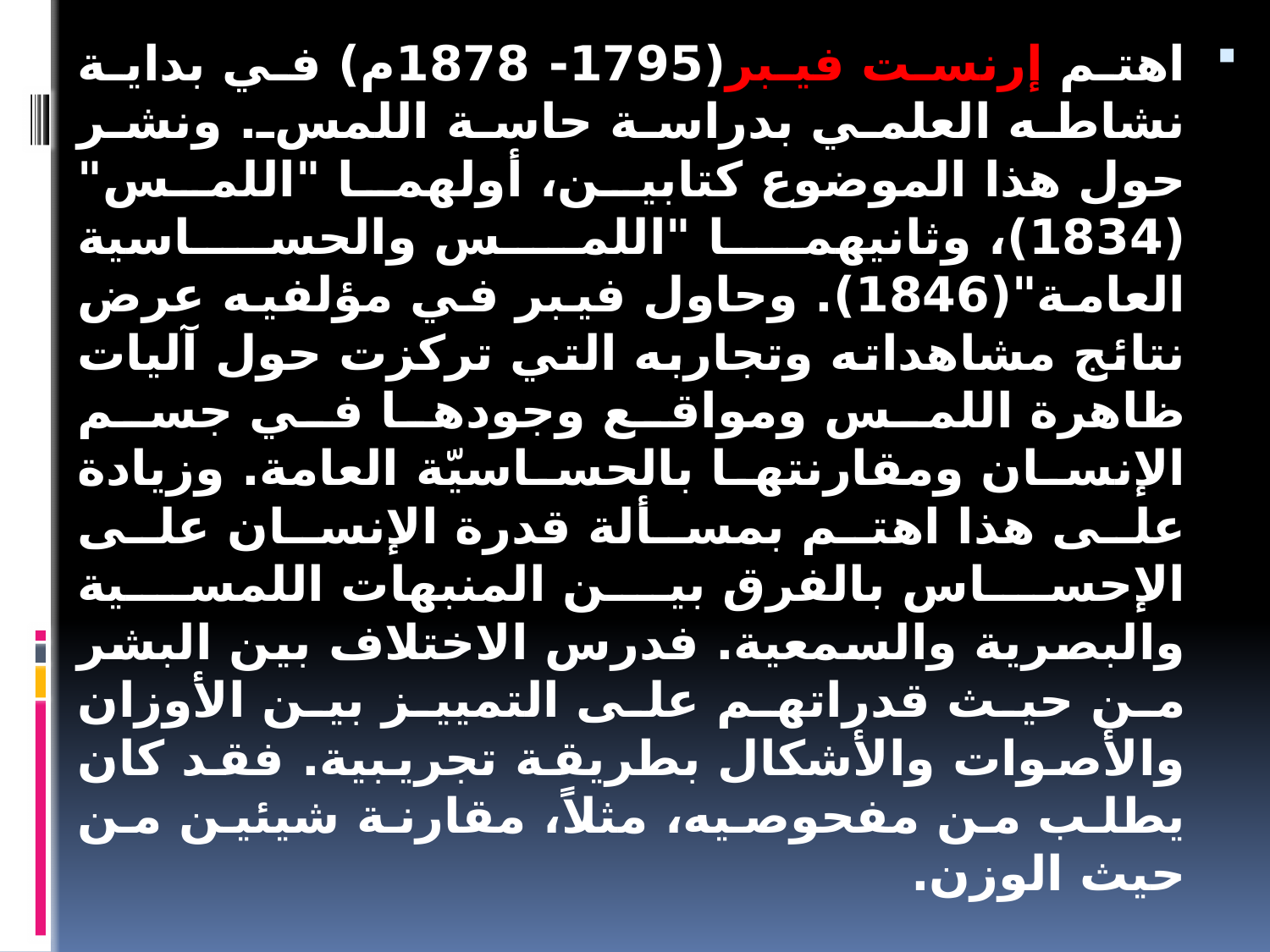

اهتم إرنست فيبر(1795-1878م) في بداية نشاطه العلمي بدراسة حاسة اللمس. ونشر حول هذا الموضوع كتابين، أولهما "اللمس" (1834)، وثانيهما "اللمس والحساسية العامة"(1846). وحاول فيبر في مؤلفيه عرض نتائج مشاهداته وتجاربه التي تركزت حول آليات ظاهرة اللمس ومواقع وجودها في جسم الإنسان ومقارنتها بالحساسيّة العامة. وزيادة على هذا اهتم بمسألة قدرة الإنسان على الإحساس بالفرق بين المنبهات اللمسية والبصرية والسمعية. فدرس الاختلاف بين البشر من حيث قدراتهم على التمييز بين الأوزان والأصوات والأشكال بطريقة تجريبية. فقد كان يطلب من مفحوصيه، مثلاً، مقارنة شيئين من حيث الوزن.